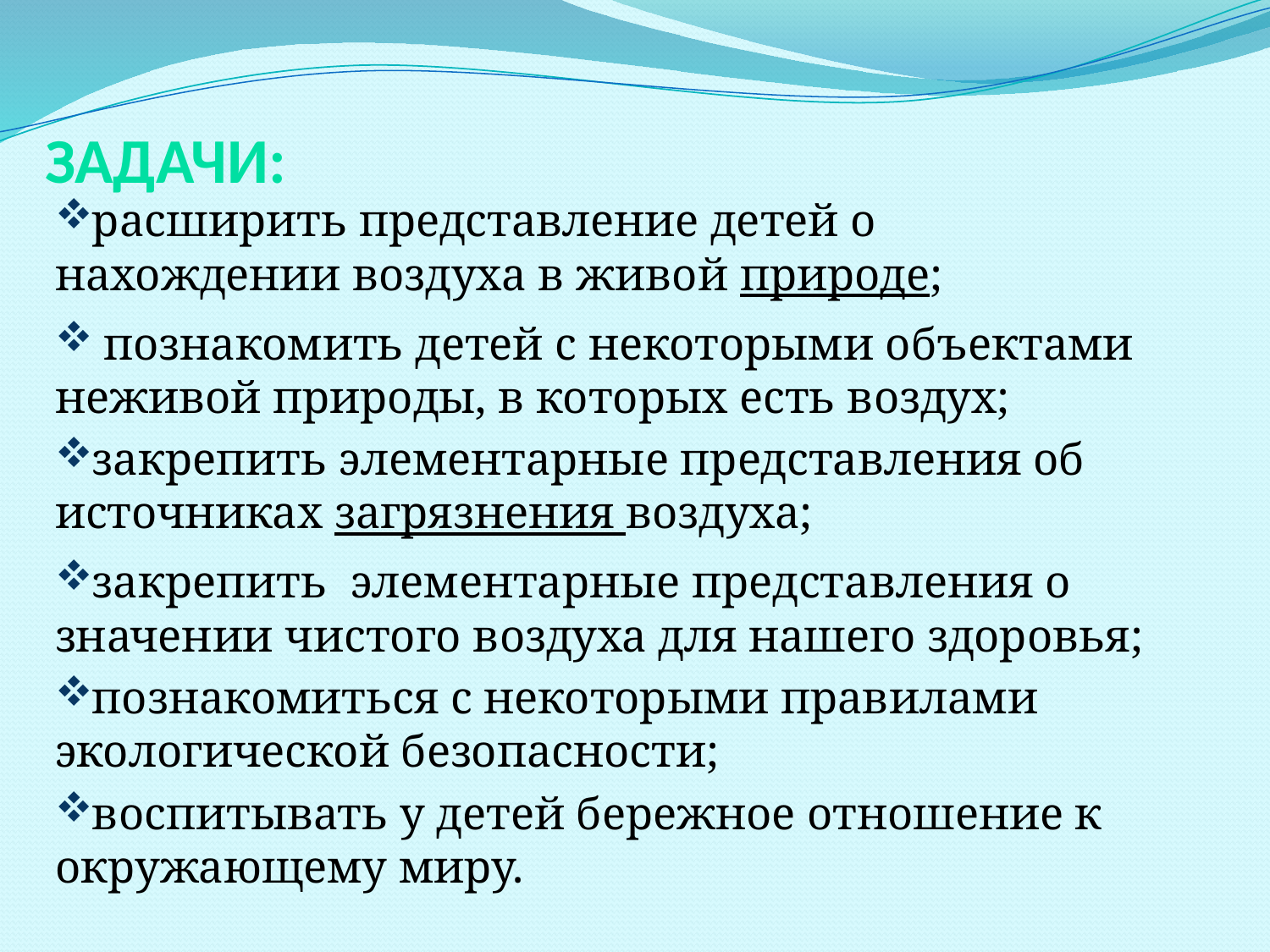

# Задачи:
расширить представление детей о нахождении воздуха в живой природе;
 познакомить детей с некоторыми объектами неживой природы, в которых есть воздух;
закрепить элементарные представления об источниках загрязнения воздуха;
закрепить  элементарные представления о значении чистого воздуха для нашего здоровья;
познакомиться с некоторыми правилами экологической безопасности;
воспитывать у детей бережное отношение к окружающему миру.